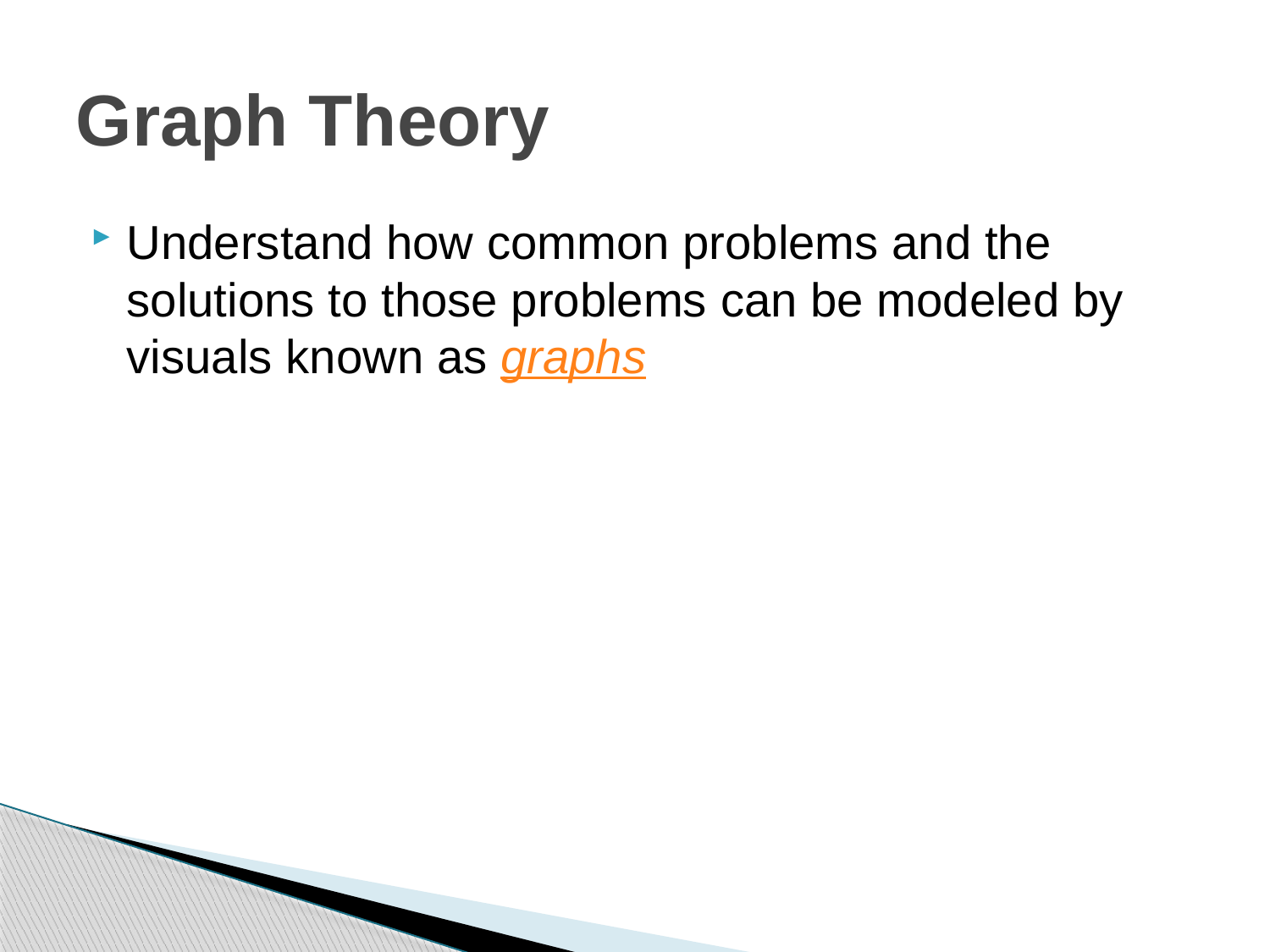

# Graph Theory
Understand how common problems and the solutions to those problems can be modeled by visuals known as graphs